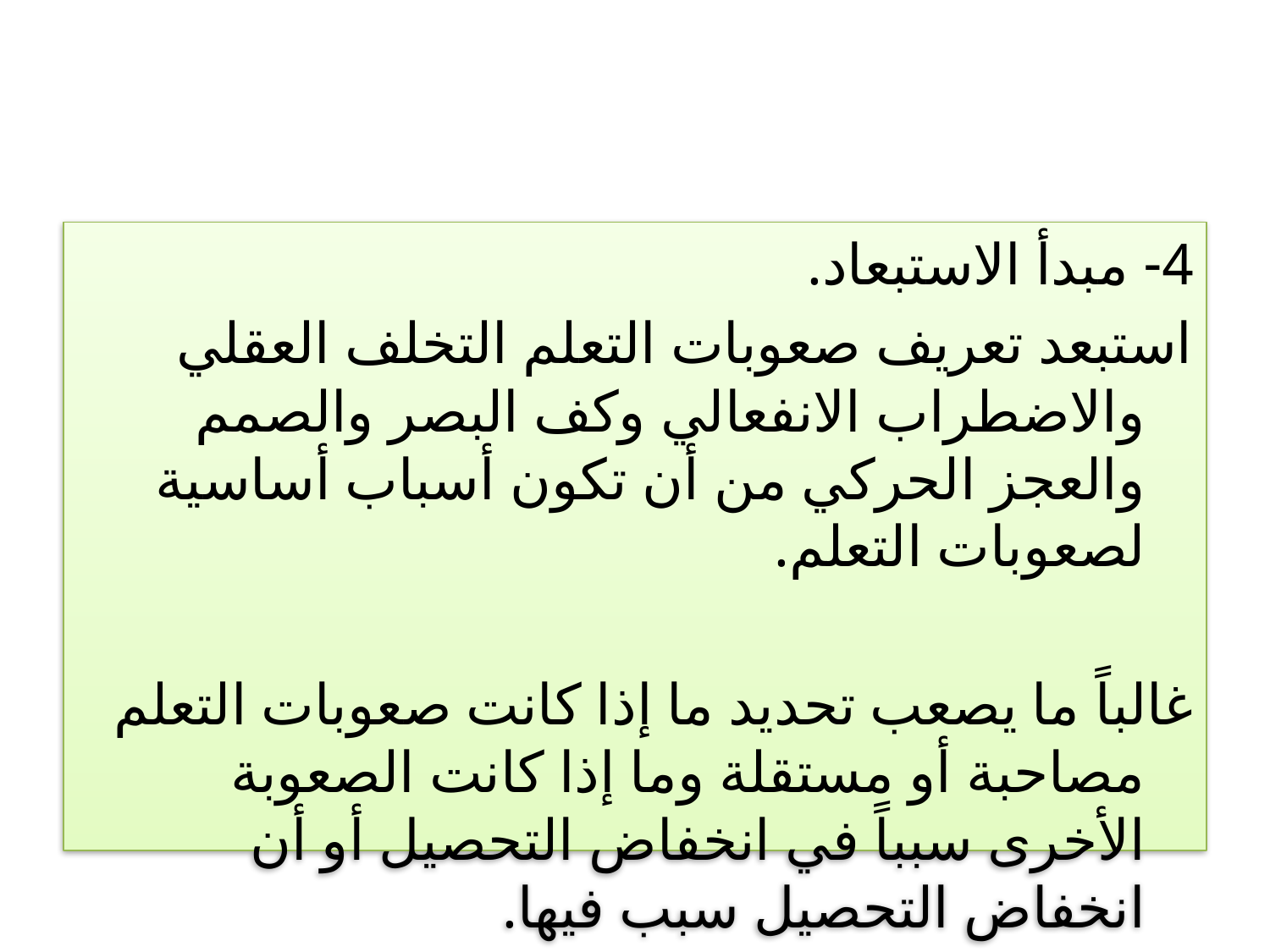

#
4- مبدأ الاستبعاد.
استبعد تعريف صعوبات التعلم التخلف العقلي والاضطراب الانفعالي وكف البصر والصمم والعجز الحركي من أن تكون أسباب أساسية لصعوبات التعلم.

غالباً ما يصعب تحديد ما إذا كانت صعوبات التعلم مصاحبة أو مستقلة وما إذا كانت الصعوبة الأخرى سبباً في انخفاض التحصيل أو أن انخفاض التحصيل سبب فيها.